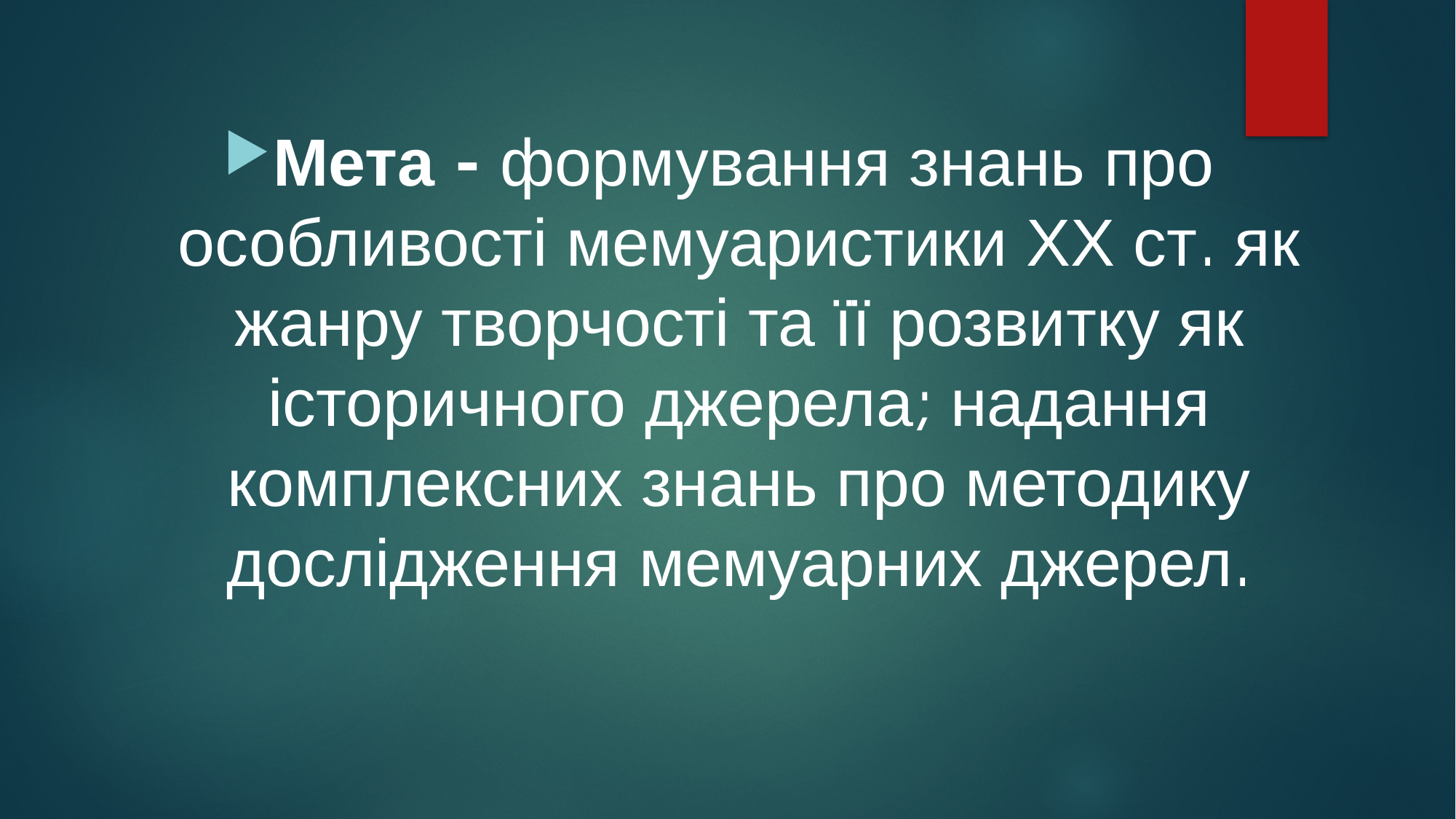

Мета - формування знань про особливості мемуаристики ХХ ст. як жанру творчості та її розвитку як історичного джерела; надання комплексних знань про методику дослідження мемуарних джерел.